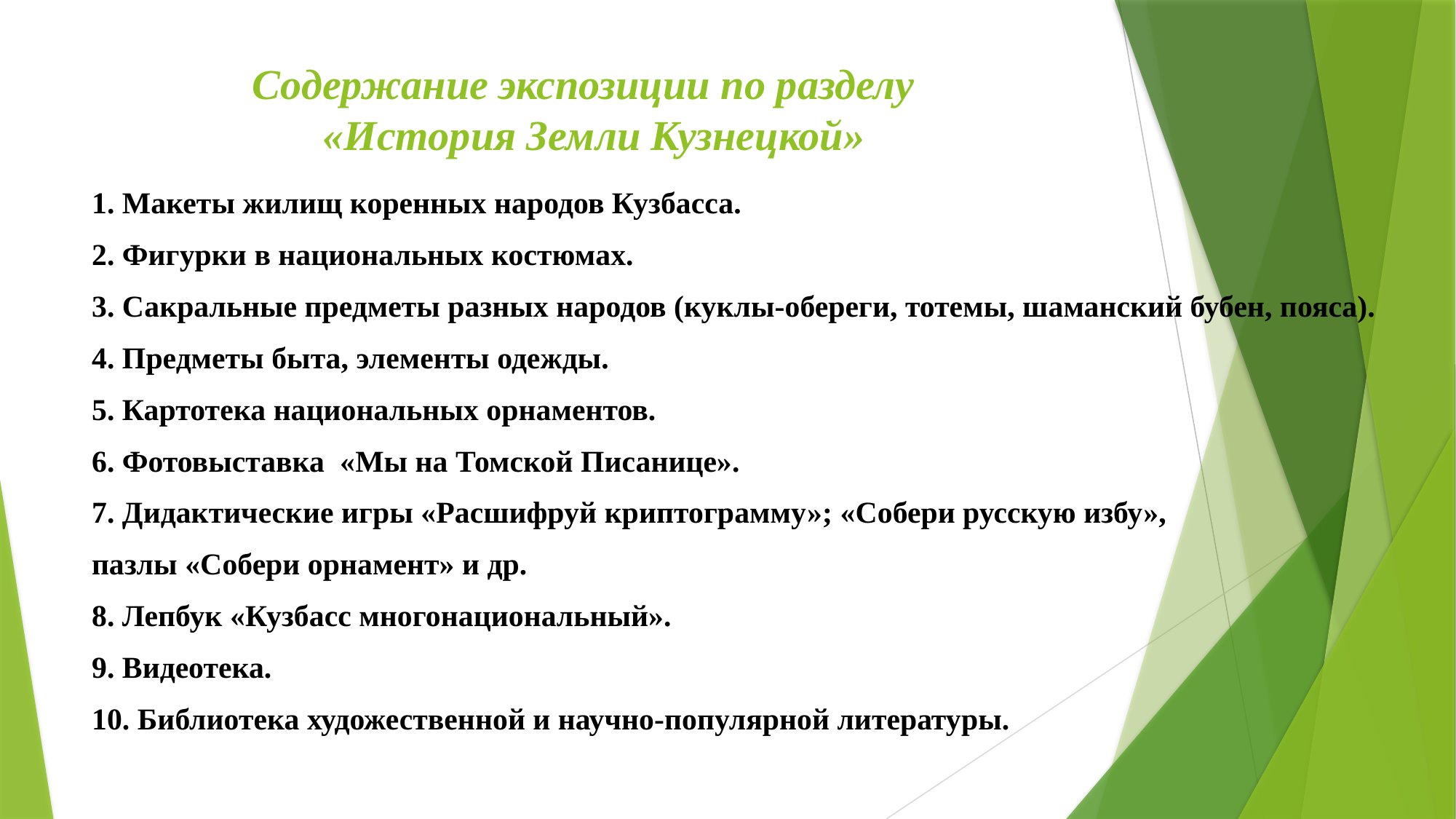

# Содержание экспозиции по разделу «История Земли Кузнецкой»
1. Макеты жилищ коренных народов Кузбасса.
2. Фигурки в национальных костюмах.
3. Сакральные предметы разных народов (куклы-обереги, тотемы, шаманский бубен, пояса).
4. Предметы быта, элементы одежды.
5. Картотека национальных орнаментов.
6. Фотовыставка  «Мы на Томской Писанице».
7. Дидактические игры «Расшифруй криптограмму»; «Собери русскую избу»,
пазлы «Собери орнамент» и др.
8. Лепбук «Кузбасс многонациональный».
9. Видеотека.
10. Библиотека художественной и научно-популярной литературы.